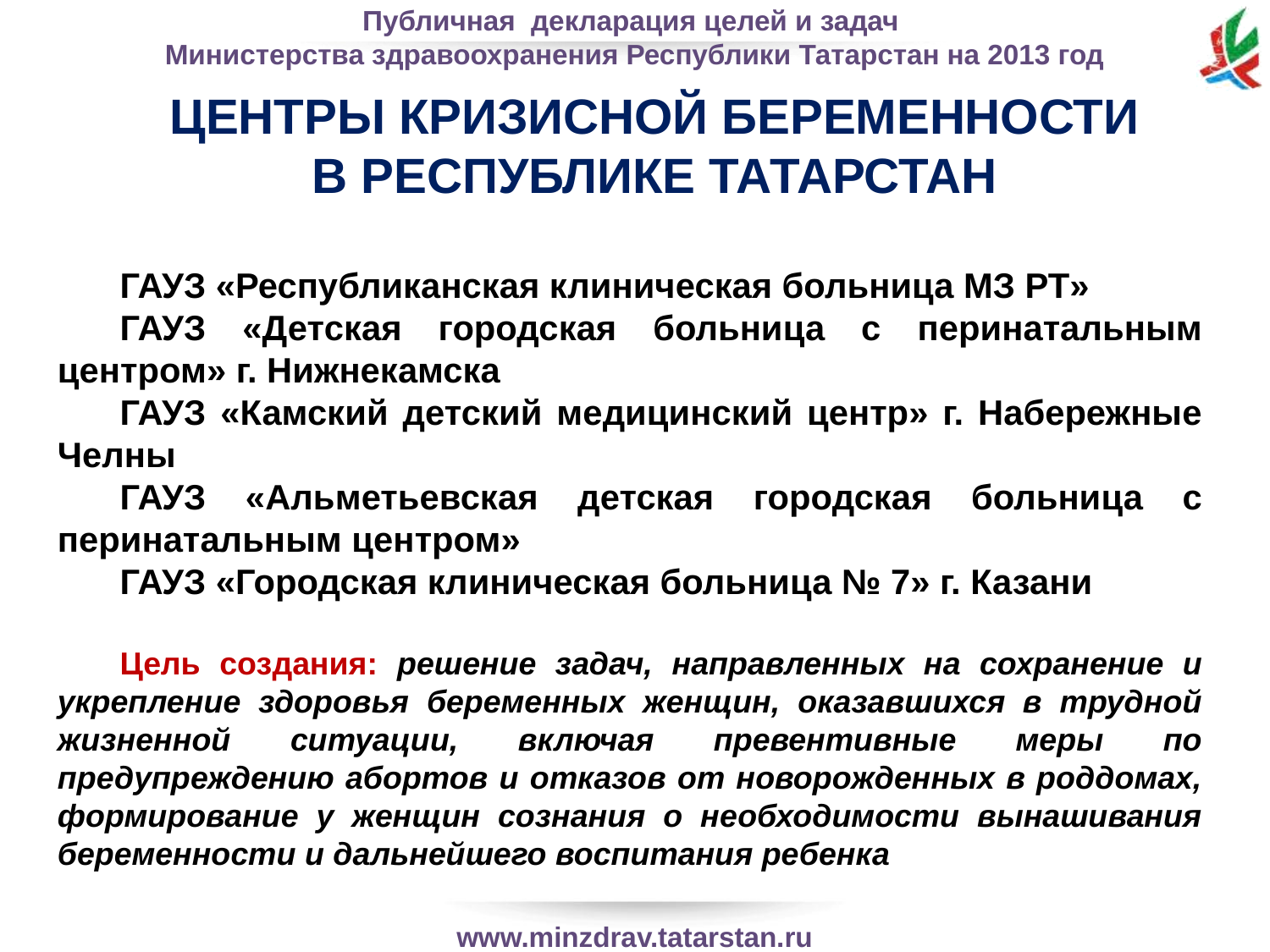

ЦЕНТРЫ КРИЗИСНОЙ БЕРЕМЕННОСТИ
В РЕСПУБЛИКЕ ТАТАРСТАН

ГАУЗ «Республиканская клиническая больница МЗ РТ»
ГАУЗ «Детская городская больница с перинатальным центром» г. Нижнекамска
ГАУЗ «Камский детский медицинский центр» г. Набережные Челны
ГАУЗ «Альметьевская детская городская больница с перинатальным центром»
ГАУЗ «Городская клиническая больница № 7» г. Казани

Цель создания: решение задач, направленных на сохранение и укрепление здоровья беременных женщин, оказавшихся в трудной жизненной ситуации, включая превентивные меры по предупреждению абортов и отказов от новорожденных в роддомах, формирование у женщин сознания о необходимости вынашивания беременности и дальнейшего воспитания ребенка